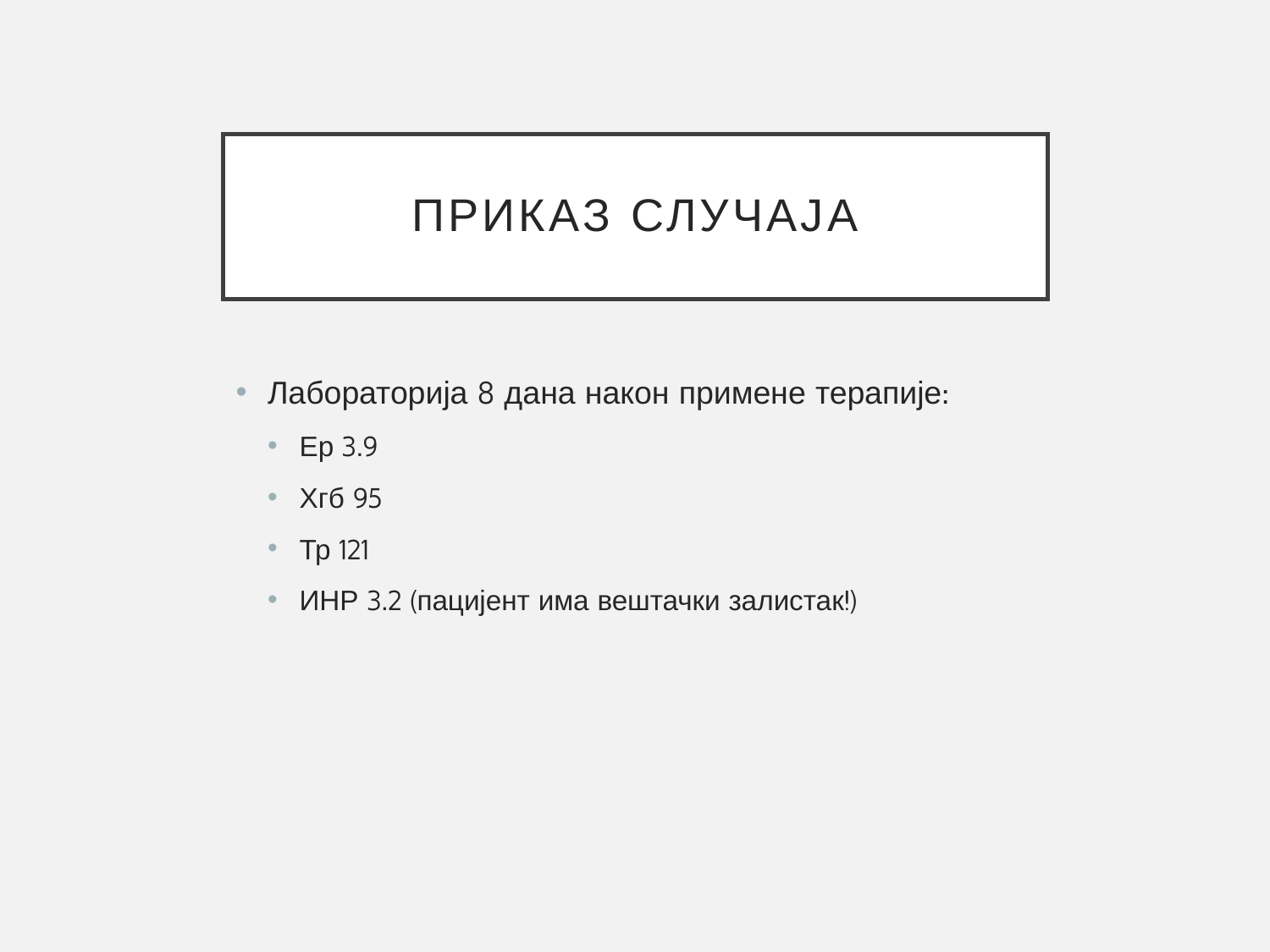

# Приказ случаја
Лабораторија 8 дана након примене терапије:
Ер 3.9
Хгб 95
Тр 121
ИНР 3.2 (пацијент има вештачки залистак!)